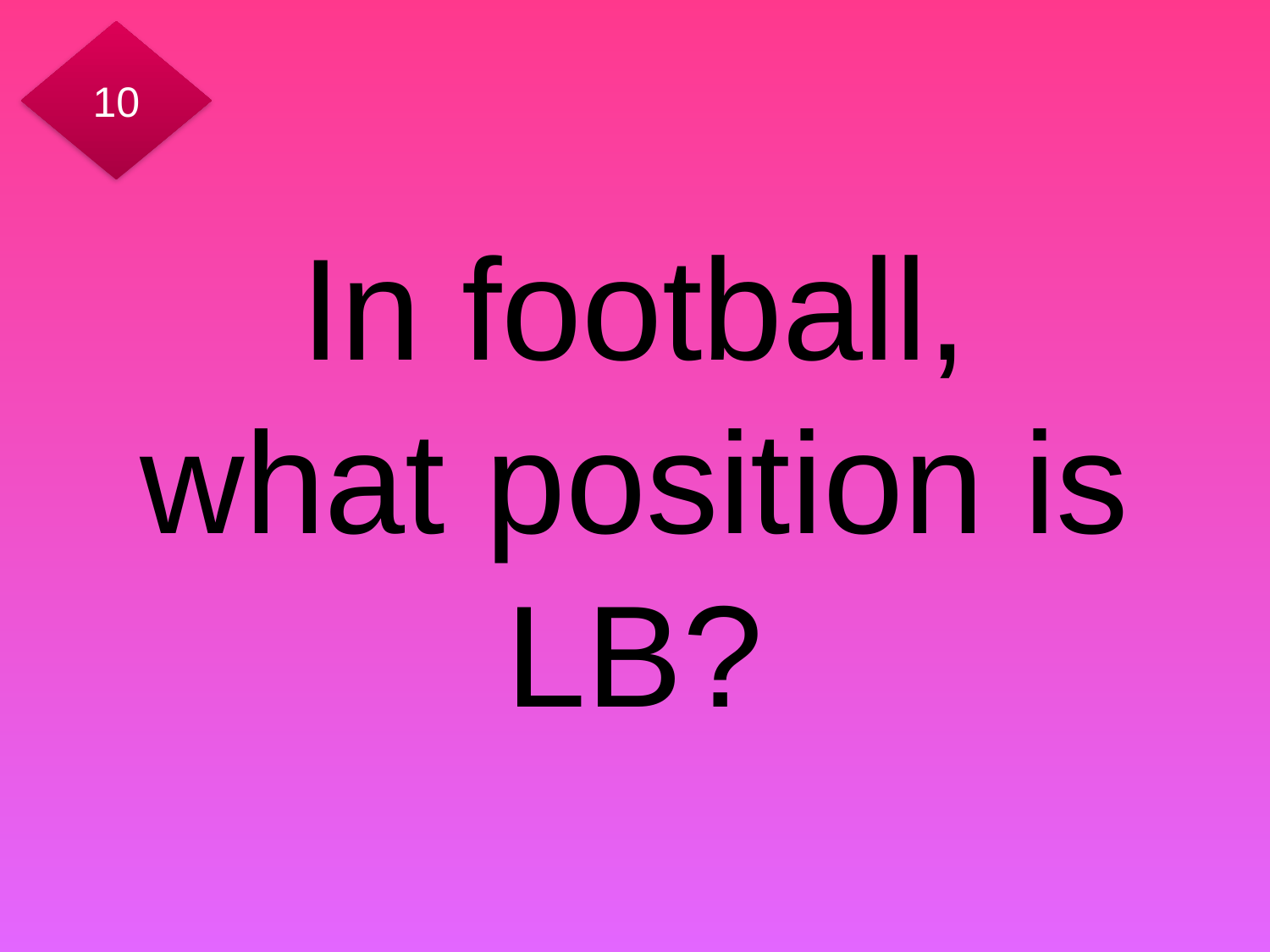

10
# In football, what position is LB?